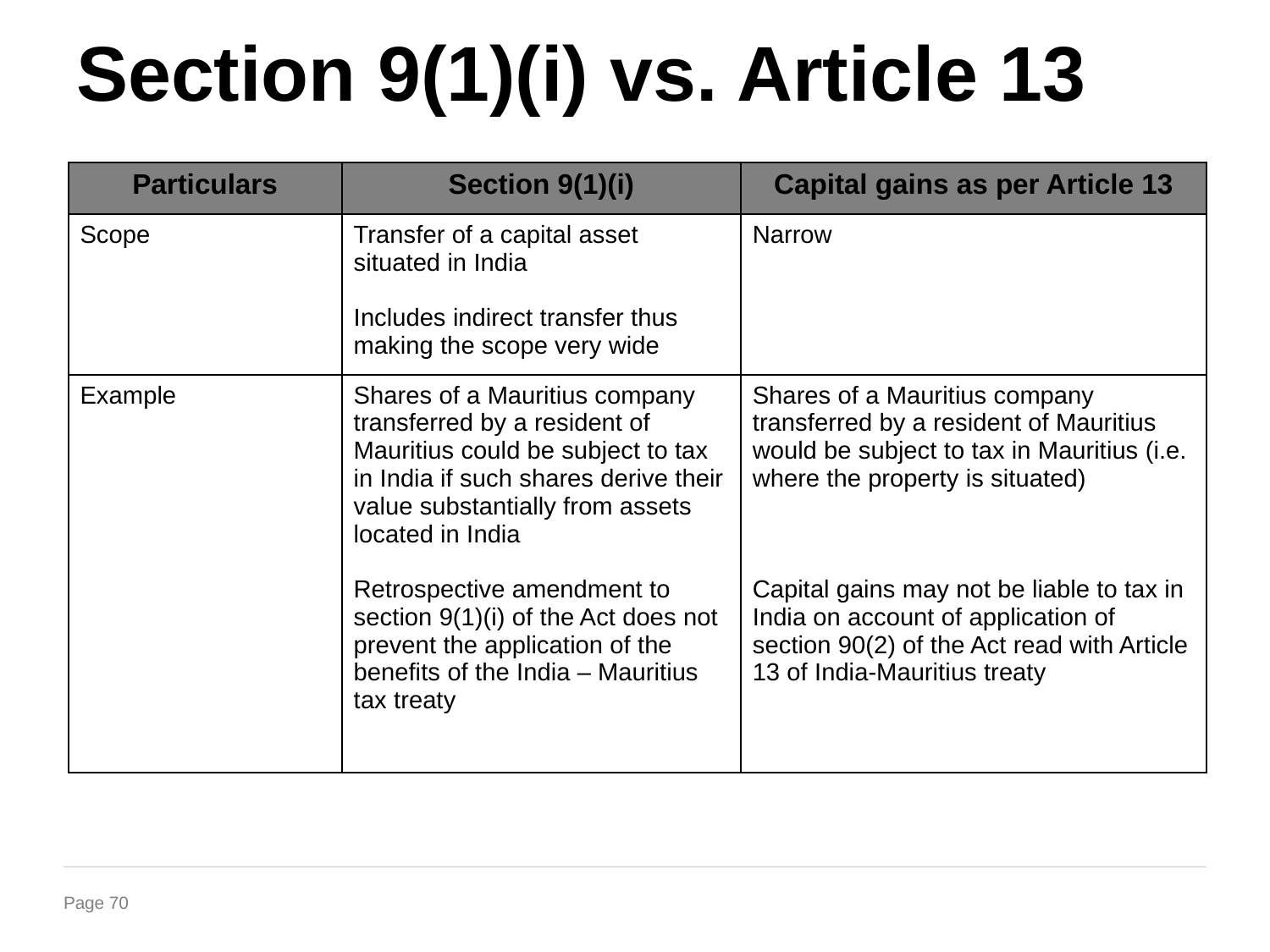

# Section 9(1)(i) vs. Article 13
| Particulars | Section 9(1)(i) | Capital gains as per Article 13 |
| --- | --- | --- |
| Scope | Transfer of a capital asset situated in India Includes indirect transfer thus making the scope very wide | Narrow |
| Example | Shares of a Mauritius company transferred by a resident of Mauritius could be subject to tax in India if such shares derive their value substantially from assets located in India Retrospective amendment to section 9(1)(i) of the Act does not prevent the application of the benefits of the India – Mauritius tax treaty | Shares of a Mauritius company transferred by a resident of Mauritius would be subject to tax in Mauritius (i.e. where the property is situated) Capital gains may not be liable to tax in India on account of application of section 90(2) of the Act read with Article 13 of India-Mauritius treaty |